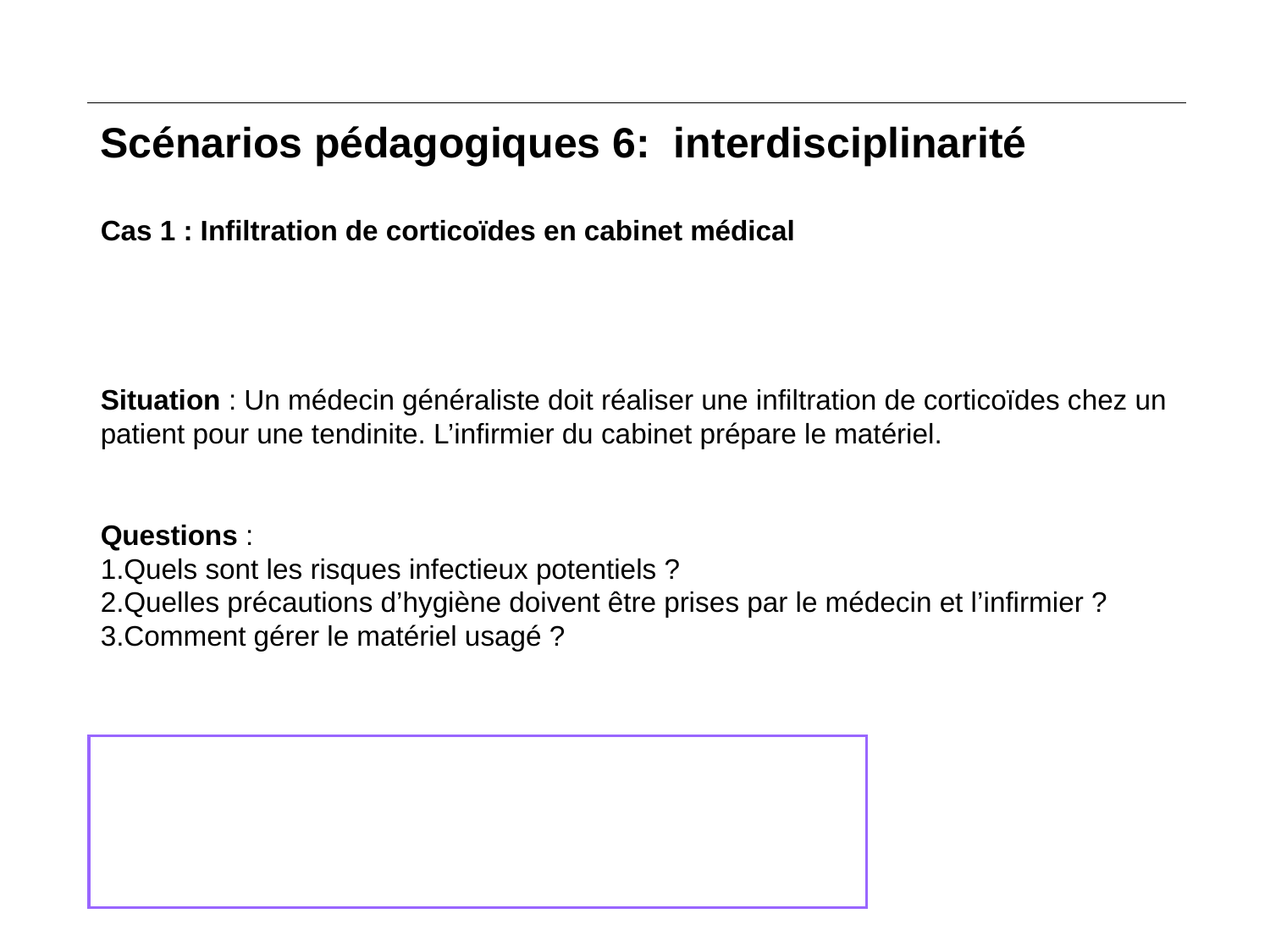

# Scénarios pédagogiques 6:  interdisciplinarité
Cas 1 : Infiltration de corticoïdes en cabinet médical

Situation : Un médecin généraliste doit réaliser une infiltration de corticoïdes chez un patient pour une tendinite. L’infirmier du cabinet prépare le matériel.

Questions :
Quels sont les risques infectieux potentiels ?
Quelles précautions d’hygiène doivent être prises par le médecin et l’infirmier ?
Comment gérer le matériel usagé ?

Réponses attendues :
Désinfecter la peau avec de la Bétadine ou de l’alcool 70°.
Utiliser un kit stérile à usage unique.
Jeter les aiguilles et compresses dans une boîte DASRI.